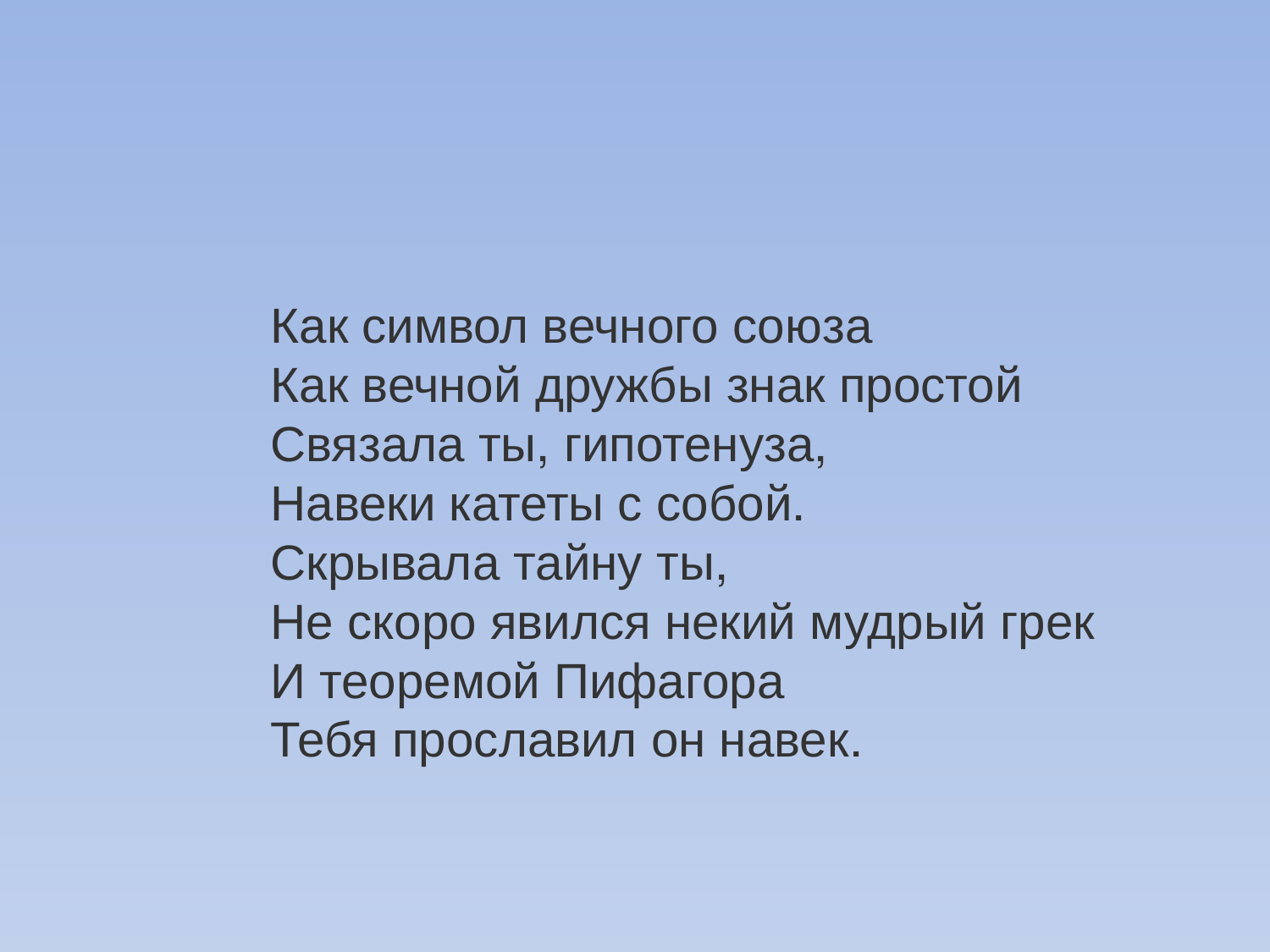

Как символ вечного союза
Как вечной дружбы знак простой
Связала ты, гипотенуза,
Навеки катеты с собой.
Скрывала тайну ты, 
Не скоро явился некий мудрый грек
И теоремой Пифагора
Тебя прославил он навек.
#